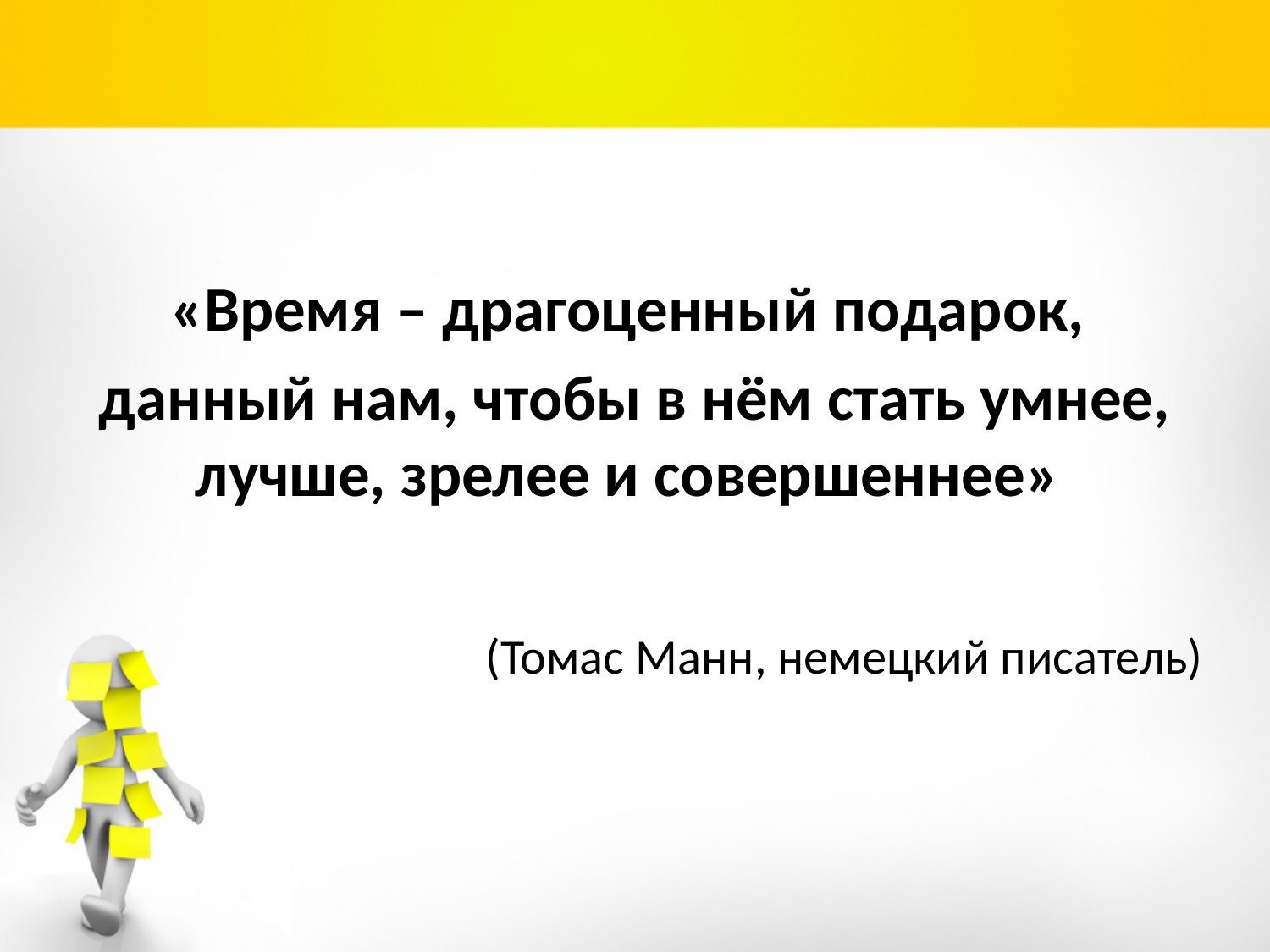

«Время – драгоценный подарок,
данный нам, чтобы в нём стать умнее, лучше, зрелее и совершеннее»

(Томас Манн, немецкий писатель)